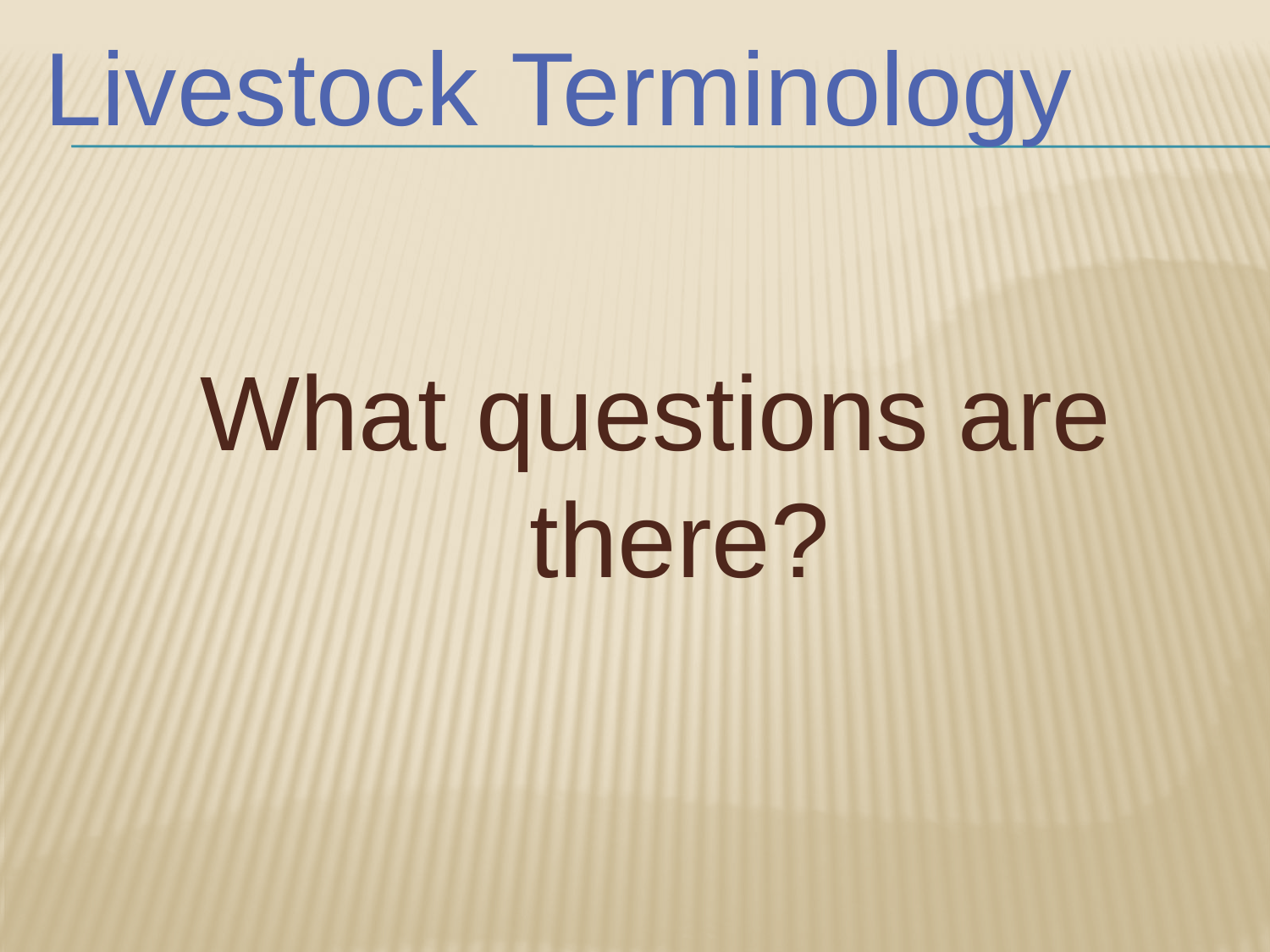

# Livestock Terminology
What questions are there?